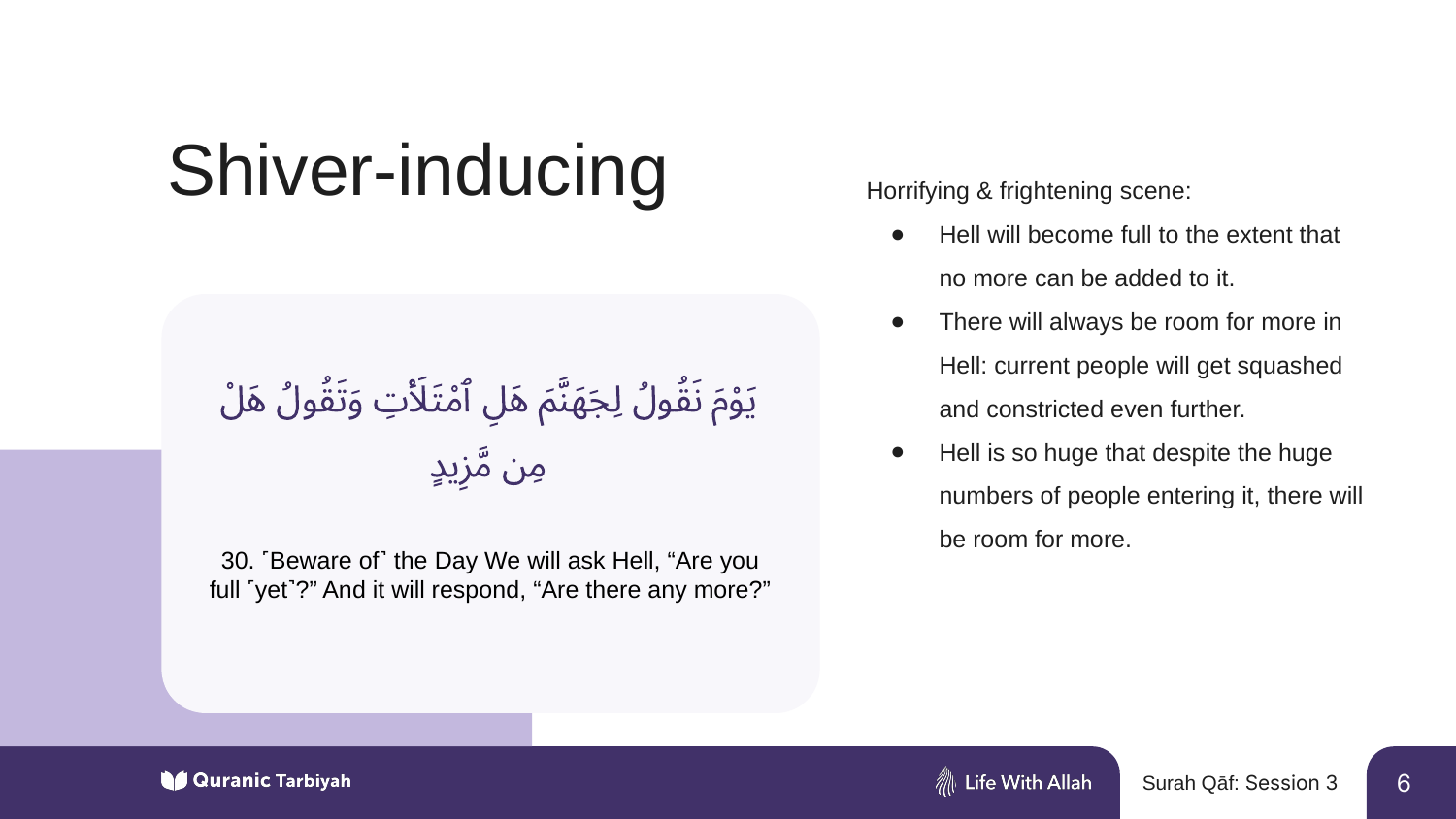

Shiver-inducing
Horrifying & frightening scene:
Hell will become full to the extent that no more can be added to it.
There will always be room for more in Hell: current people will get squashed and constricted even further.
Hell is so huge that despite the huge numbers of people entering it, there will be room for more.

30. ˹Beware of˺ the Day We will ask Hell, “Are you full ˹yet˺?” And it will respond, “Are there any more?”